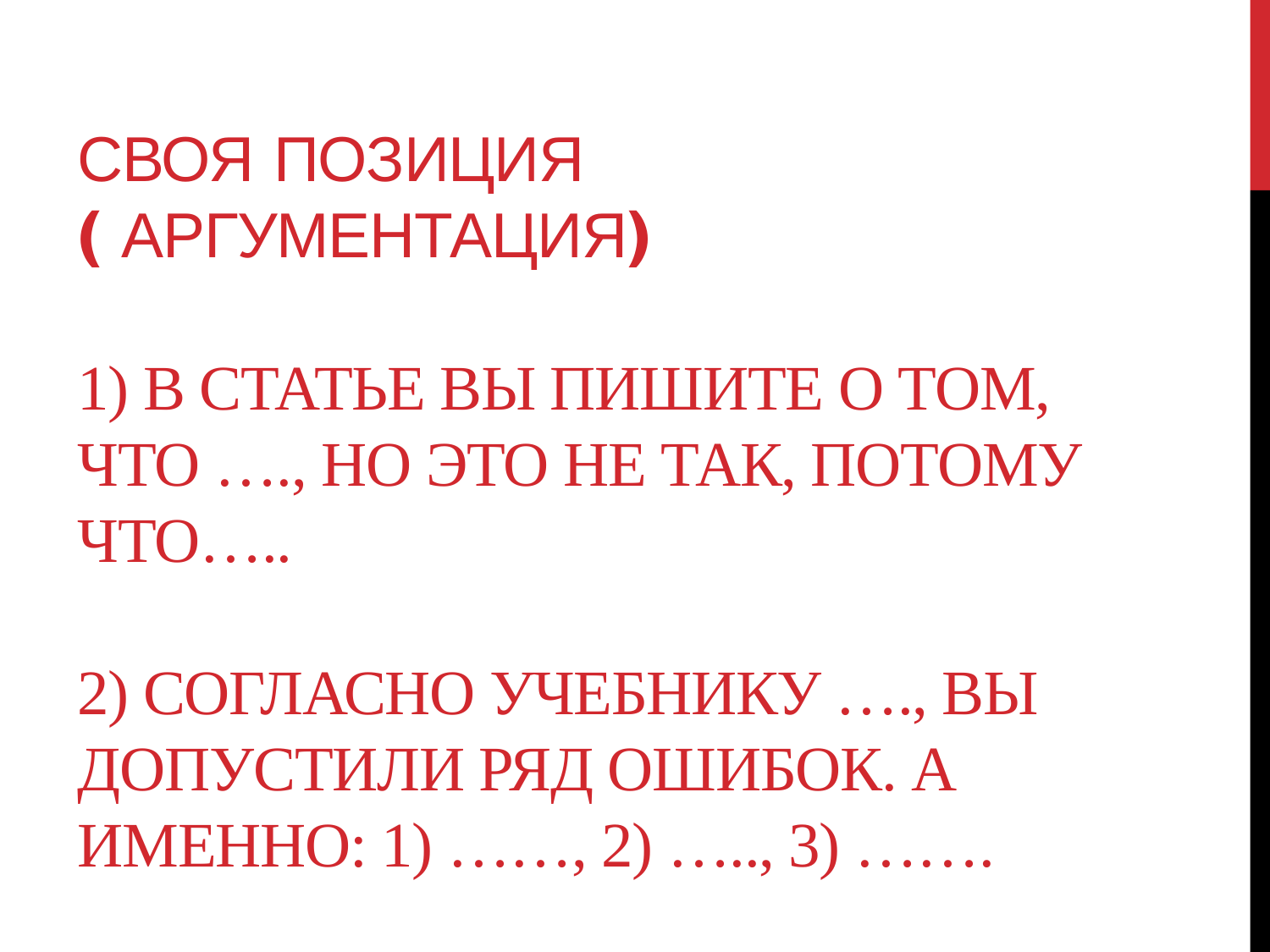

# Своя позиция ( аргументация) 1) В статье вы пишите о том, что …., но это не так, потому что….. 2) Согласно учебнику …., вы допустили ряд ошибок. А именно: 1) ……, 2) ….., 3) …….